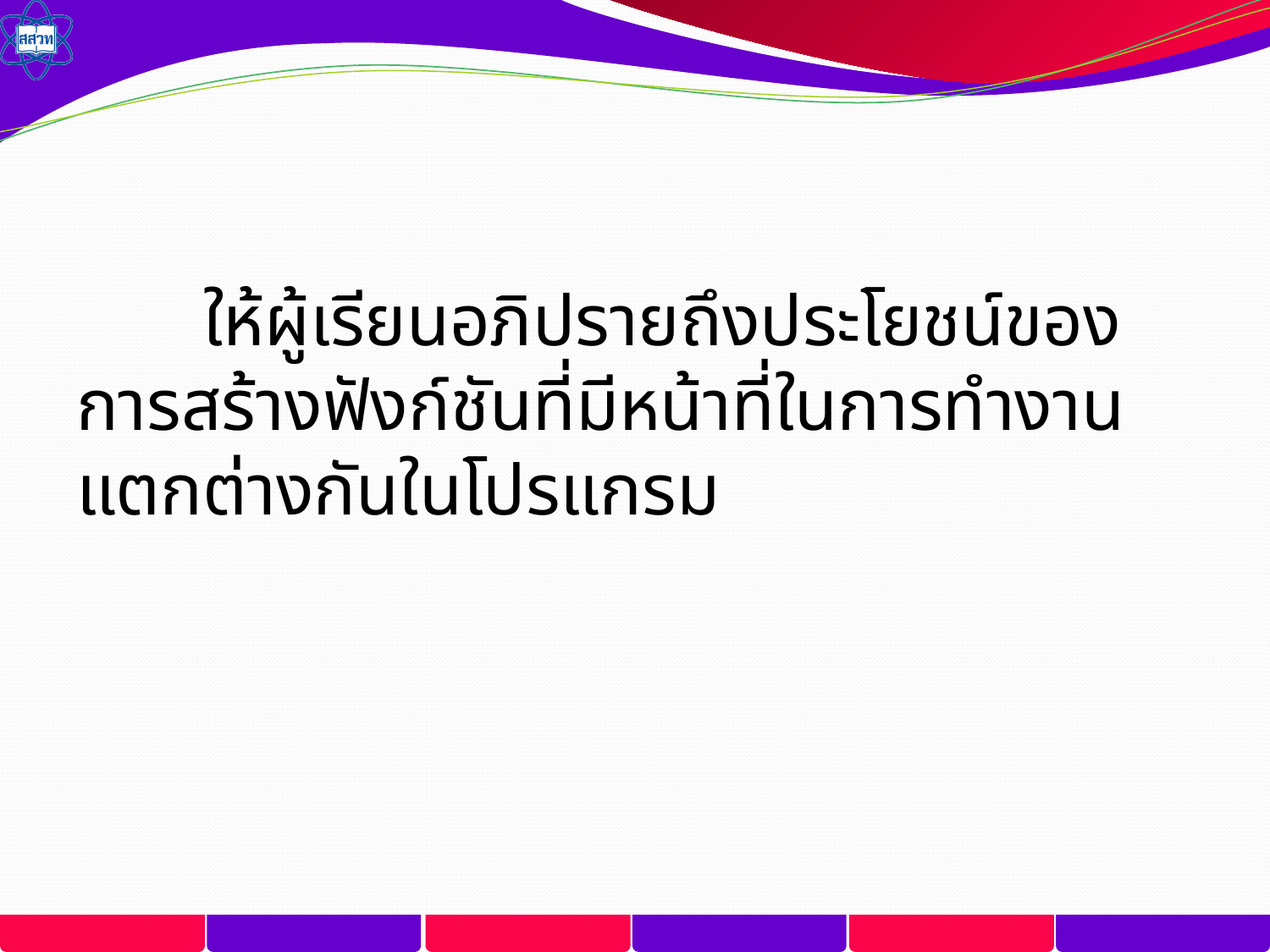

ให้ผู้เรียนอภิปรายถึงประโยชน์ของการสร้างฟังก์ชันที่มีหน้าที่ในการทำงานแตกต่างกันในโปรแกรม